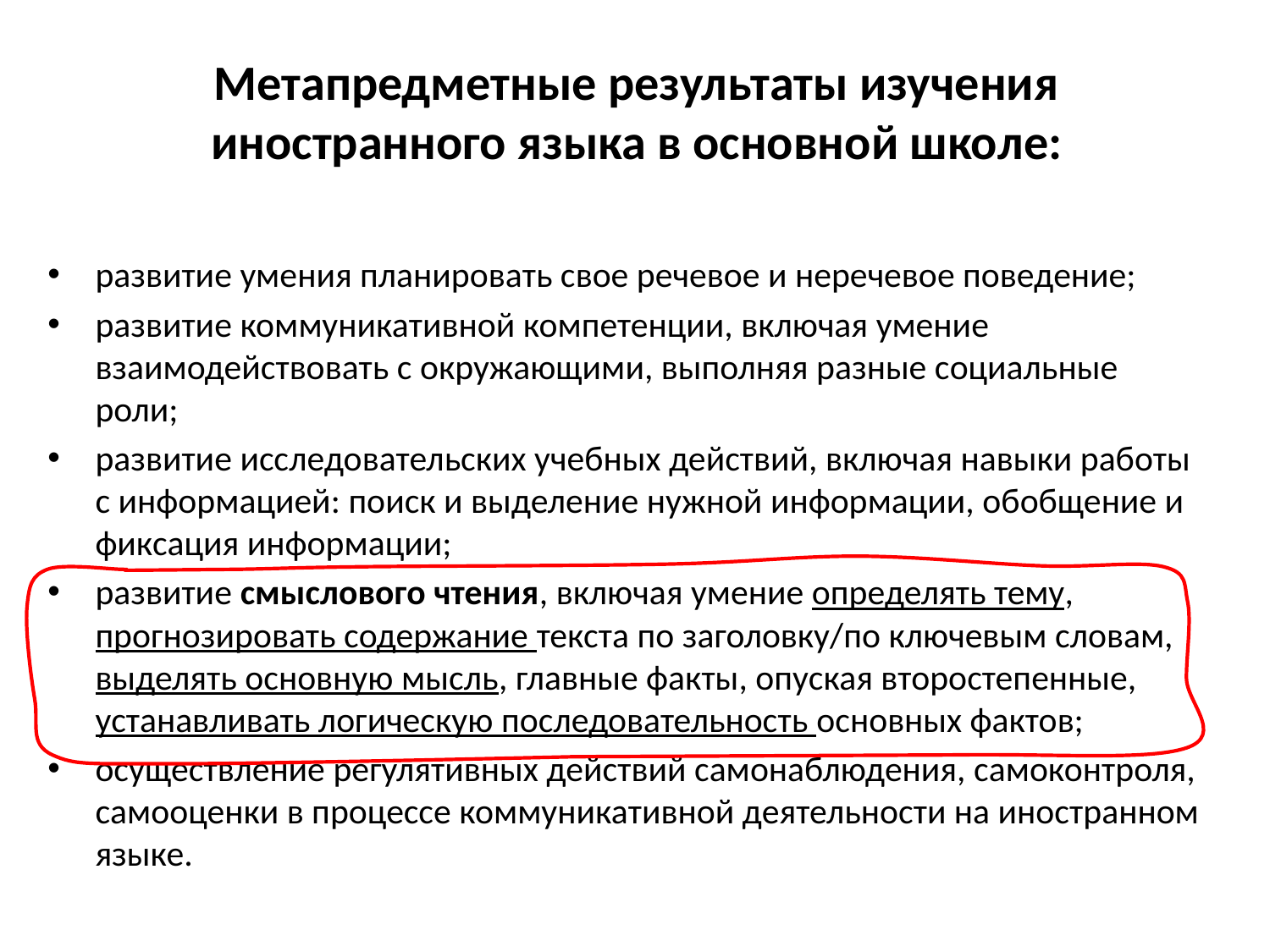

# Метапредметные результаты изучения иностранного языка в основной школе:
развитие умения планировать свое речевое и неречевое поведение;
развитие коммуникативной компетенции, включая умение взаимодействовать с окружающими, выполняя разные социальные роли;
развитие исследовательских учебных действий, включая навыки работы с информацией: поиск и выделение нужной информации, обобщение и фиксация информации;
развитие смыслового чтения, включая умение определять тему, прогнозировать содержание текста по заголовку/по ключевым словам, выделять основную мысль, главные факты, опуская второстепенные, устанавливать логическую последовательность основных фактов;
осуществление регулятивных действий самонаблюдения, самоконтроля, самооценки в процессе коммуникативной деятельности на иностранном языке.